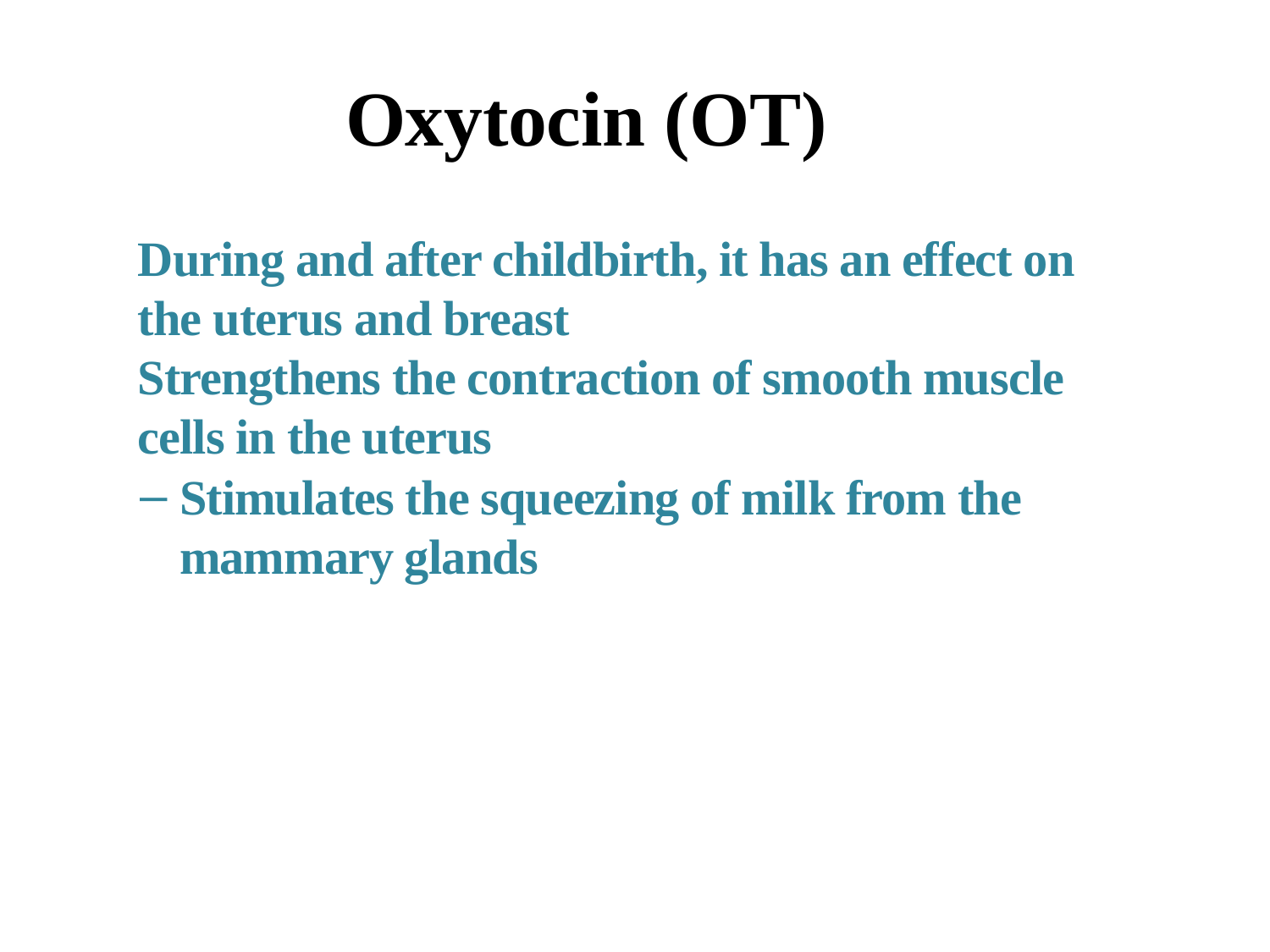

# Oxytocin (OT)

During and after childbirth, it has an effect on the uterus and breast
Strengthens the contraction of smooth muscle cells in the uterus
Stimulates the squeezing of milk from the mammary glands